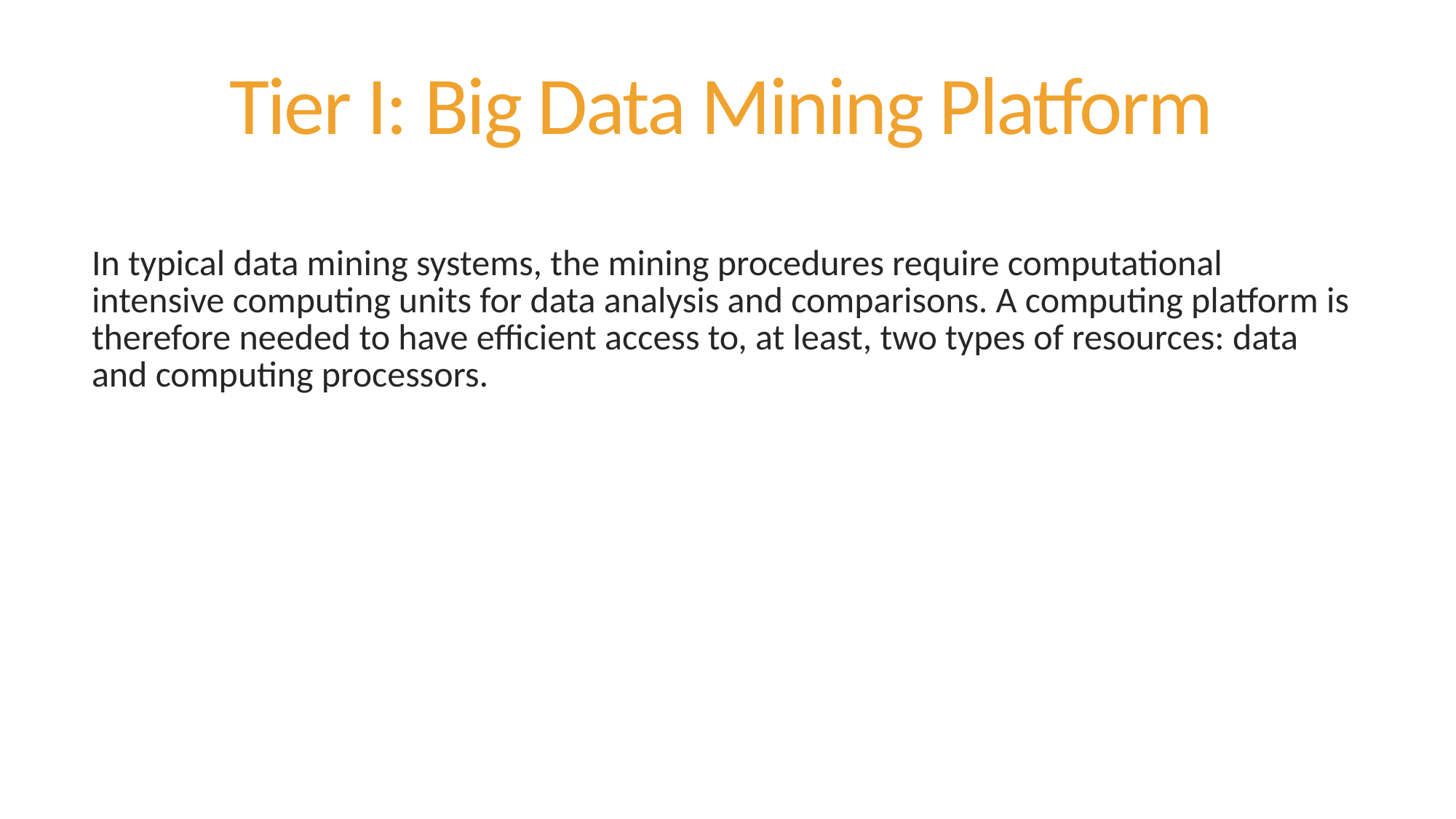

# Tier I: Big Data Mining Platform
In typical data mining systems, the mining procedures require computational intensive computing units for data analysis and comparisons. A computing platform is therefore needed to have efficient access to, at least, two types of resources: data and computing processors.